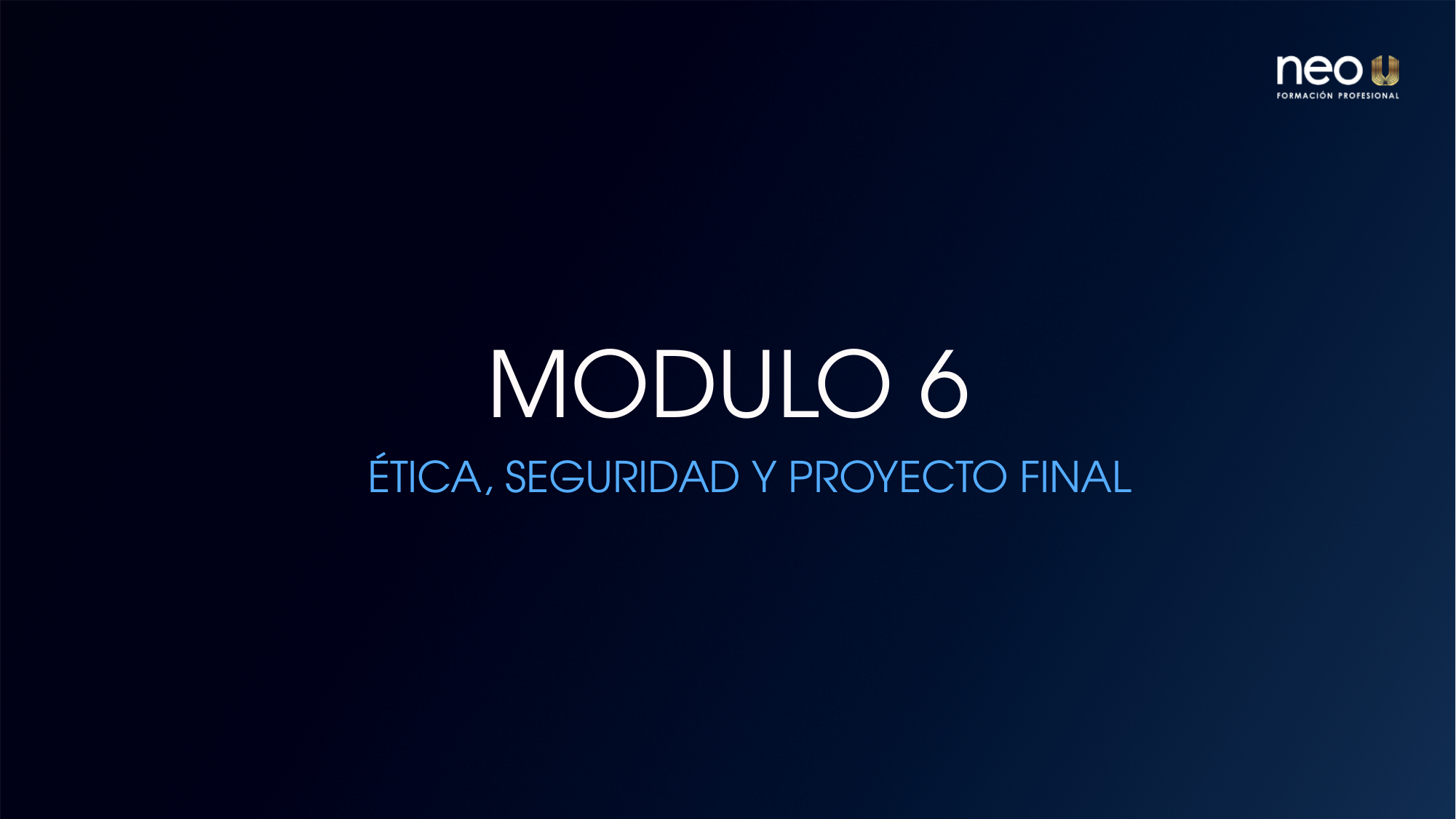

# MODULO 6
ÉTICA, SEGURIDAD Y PROYECTO FINAL